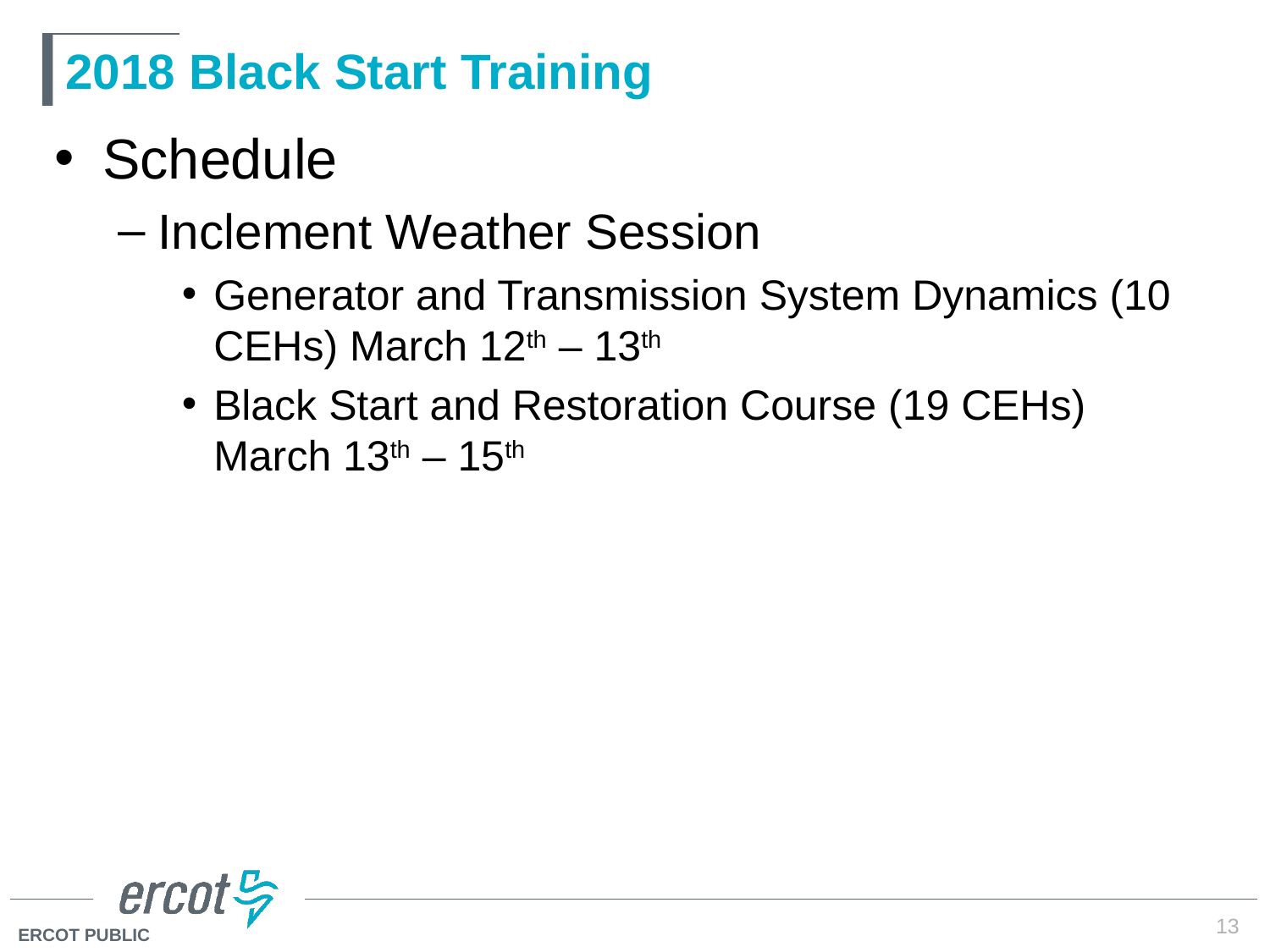

# 2018 Black Start Training
Schedule
Inclement Weather Session
Generator and Transmission System Dynamics (10 CEHs) March 12th – 13th
Black Start and Restoration Course (19 CEHs)  March 13th – 15th
13